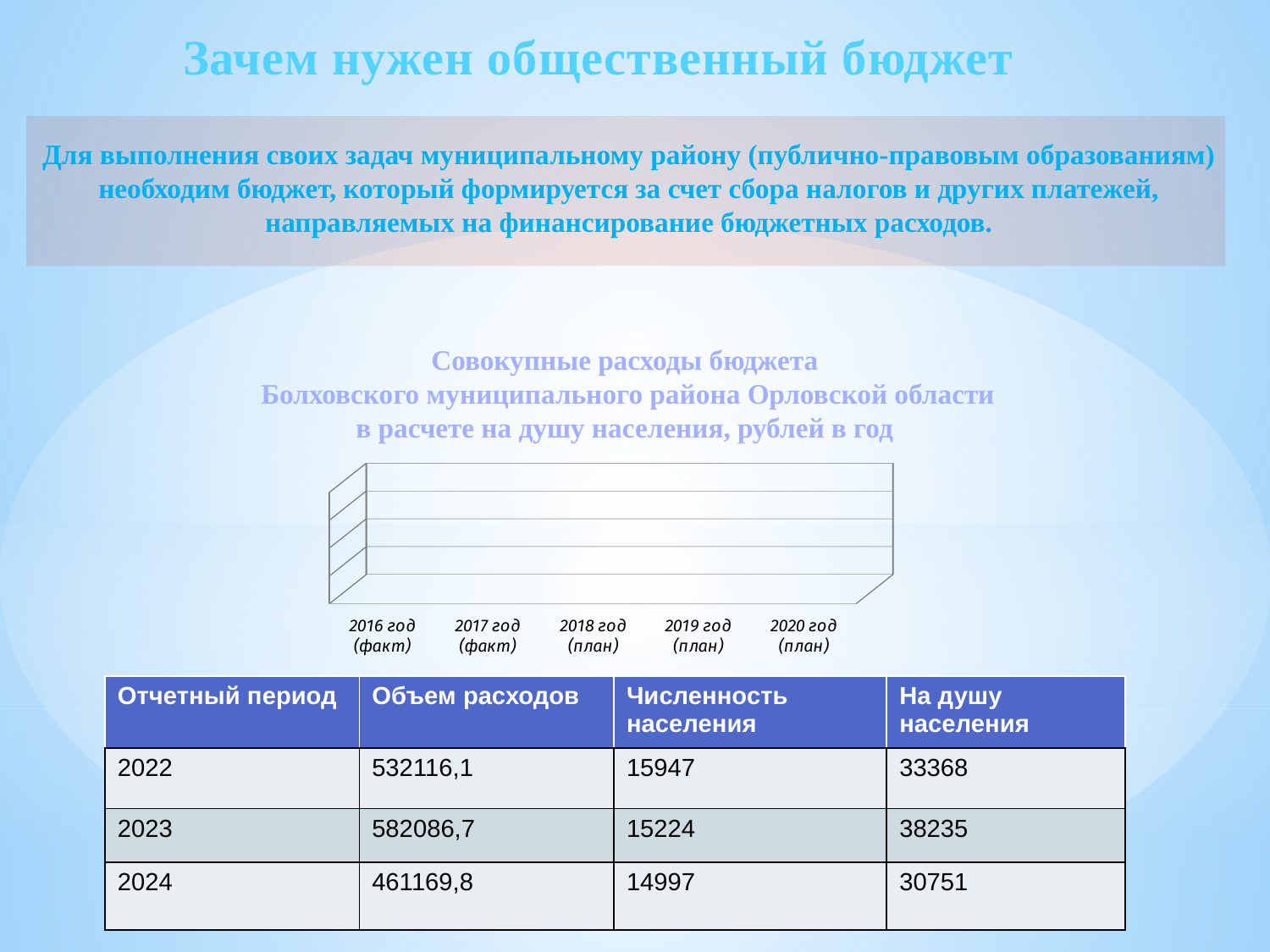

Зачем нужен общественный бюджет

Для выполнения своих задач муниципальному району (публично-правовым образованиям) необходим бюджет, который формируется за счет сбора налогов и других платежей, направляемых на финансирование бюджетных расходов.
Совокупные расходы бюджета
 Болховского муниципального района Орловской области
в расчете на душу населения, рублей в год

[unsupported chart]

| Отчетный период | Объем расходов | Численность населения | На душу населения |
| --- | --- | --- | --- |
| 2022 | 532116,1 | 15947 | 33368 |
| 2023 | 582086,7 | 15224 | 38235 |
| 2024 | 461169,8 | 14997 | 30751 |